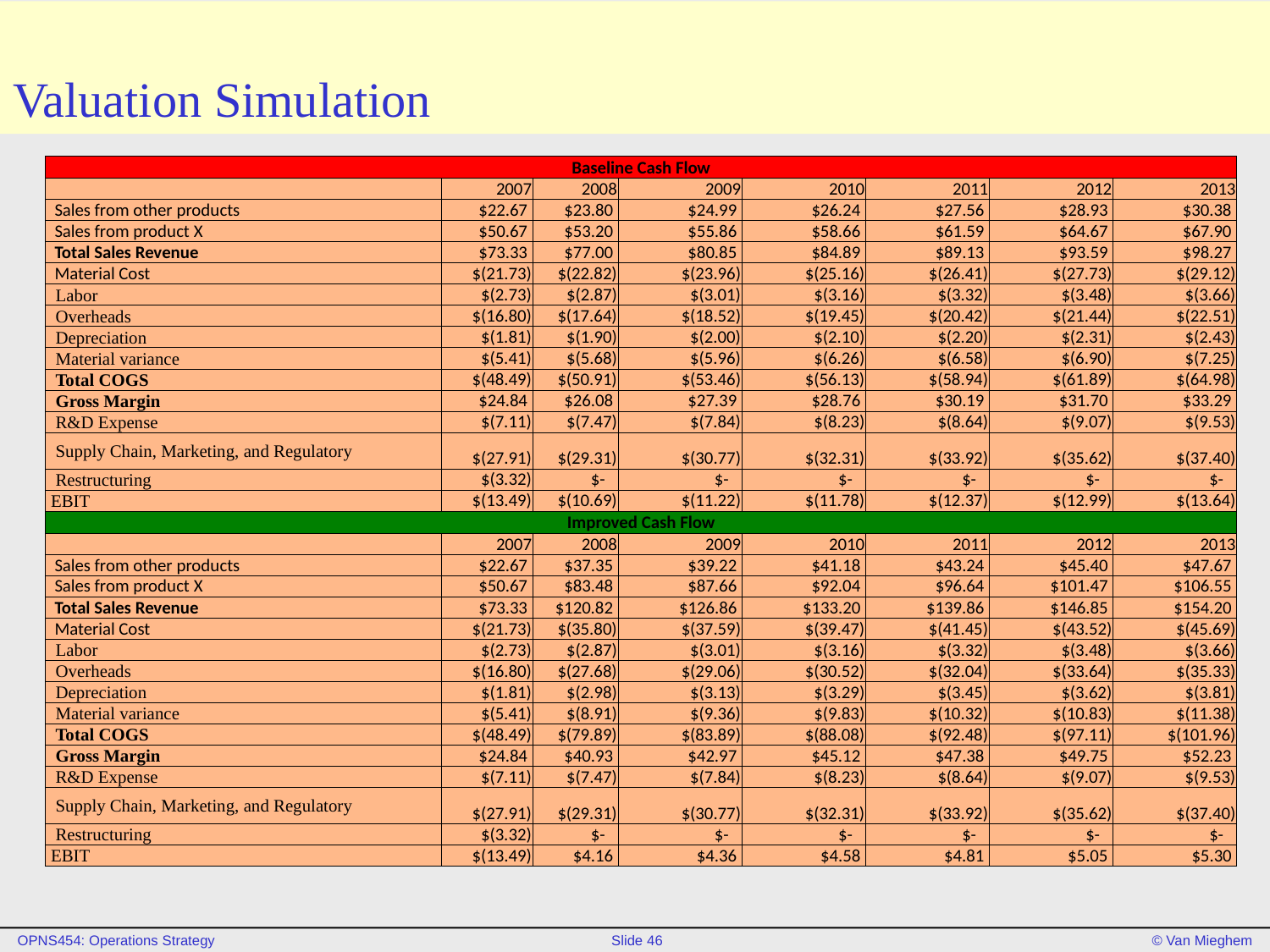

# Valuation Simulation
| Baseline Cash Flow |  |  |  |  |  |  |  |
| --- | --- | --- | --- | --- | --- | --- | --- |
|  | 2007 | 2008 | 2009 | 2010 | 2011 | 2012 | 2013 |
| Sales from other products | $22.67 | $23.80 | $24.99 | $26.24 | $27.56 | $28.93 | $30.38 |
| Sales from product X | $50.67 | $53.20 | $55.86 | $58.66 | $61.59 | $64.67 | $67.90 |
| Total Sales Revenue | $73.33 | $77.00 | $80.85 | $84.89 | $89.13 | $93.59 | $98.27 |
| Material Cost | $(21.73) | $(22.82) | $(23.96) | $(25.16) | $(26.41) | $(27.73) | $(29.12) |
| Labor | $(2.73) | $(2.87) | $(3.01) | $(3.16) | $(3.32) | $(3.48) | $(3.66) |
| Overheads | $(16.80) | $(17.64) | $(18.52) | $(19.45) | $(20.42) | $(21.44) | $(22.51) |
| Depreciation | $(1.81) | $(1.90) | $(2.00) | $(2.10) | $(2.20) | $(2.31) | $(2.43) |
| Material variance | $(5.41) | $(5.68) | $(5.96) | $(6.26) | $(6.58) | $(6.90) | $(7.25) |
| Total COGS | $(48.49) | $(50.91) | $(53.46) | $(56.13) | $(58.94) | $(61.89) | $(64.98) |
| Gross Margin | $24.84 | $26.08 | $27.39 | $28.76 | $30.19 | $31.70 | $33.29 |
| R&D Expense | $(7.11) | $(7.47) | $(7.84) | $(8.23) | $(8.64) | $(9.07) | $(9.53) |
| Supply Chain, Marketing, and Regulatory | $(27.91) | $(29.31) | $(30.77) | $(32.31) | $(33.92) | $(35.62) | $(37.40) |
| Restructuring | $(3.32) | $- | $- | $- | $- | $- | $- |
| EBIT | $(13.49) | $(10.69) | $(11.22) | $(11.78) | $(12.37) | $(12.99) | $(13.64) |
| Improved Cash Flow |  |  |  |  |  |  |  |
|  | 2007 | 2008 | 2009 | 2010 | 2011 | 2012 | 2013 |
| Sales from other products | $22.67 | $37.35 | $39.22 | $41.18 | $43.24 | $45.40 | $47.67 |
| Sales from product X | $50.67 | $83.48 | $87.66 | $92.04 | $96.64 | $101.47 | $106.55 |
| Total Sales Revenue | $73.33 | $120.82 | $126.86 | $133.20 | $139.86 | $146.85 | $154.20 |
| Material Cost | $(21.73) | $(35.80) | $(37.59) | $(39.47) | $(41.45) | $(43.52) | $(45.69) |
| Labor | $(2.73) | $(2.87) | $(3.01) | $(3.16) | $(3.32) | $(3.48) | $(3.66) |
| Overheads | $(16.80) | $(27.68) | $(29.06) | $(30.52) | $(32.04) | $(33.64) | $(35.33) |
| Depreciation | $(1.81) | $(2.98) | $(3.13) | $(3.29) | $(3.45) | $(3.62) | $(3.81) |
| Material variance | $(5.41) | $(8.91) | $(9.36) | $(9.83) | $(10.32) | $(10.83) | $(11.38) |
| Total COGS | $(48.49) | $(79.89) | $(83.89) | $(88.08) | $(92.48) | $(97.11) | $(101.96) |
| Gross Margin | $24.84 | $40.93 | $42.97 | $45.12 | $47.38 | $49.75 | $52.23 |
| R&D Expense | $(7.11) | $(7.47) | $(7.84) | $(8.23) | $(8.64) | $(9.07) | $(9.53) |
| Supply Chain, Marketing, and Regulatory | $(27.91) | $(29.31) | $(30.77) | $(32.31) | $(33.92) | $(35.62) | $(37.40) |
| Restructuring | $(3.32) | $- | $- | $- | $- | $- | $- |
| EBIT | $(13.49) | $4.16 | $4.36 | $4.58 | $4.81 | $5.05 | $5.30 |